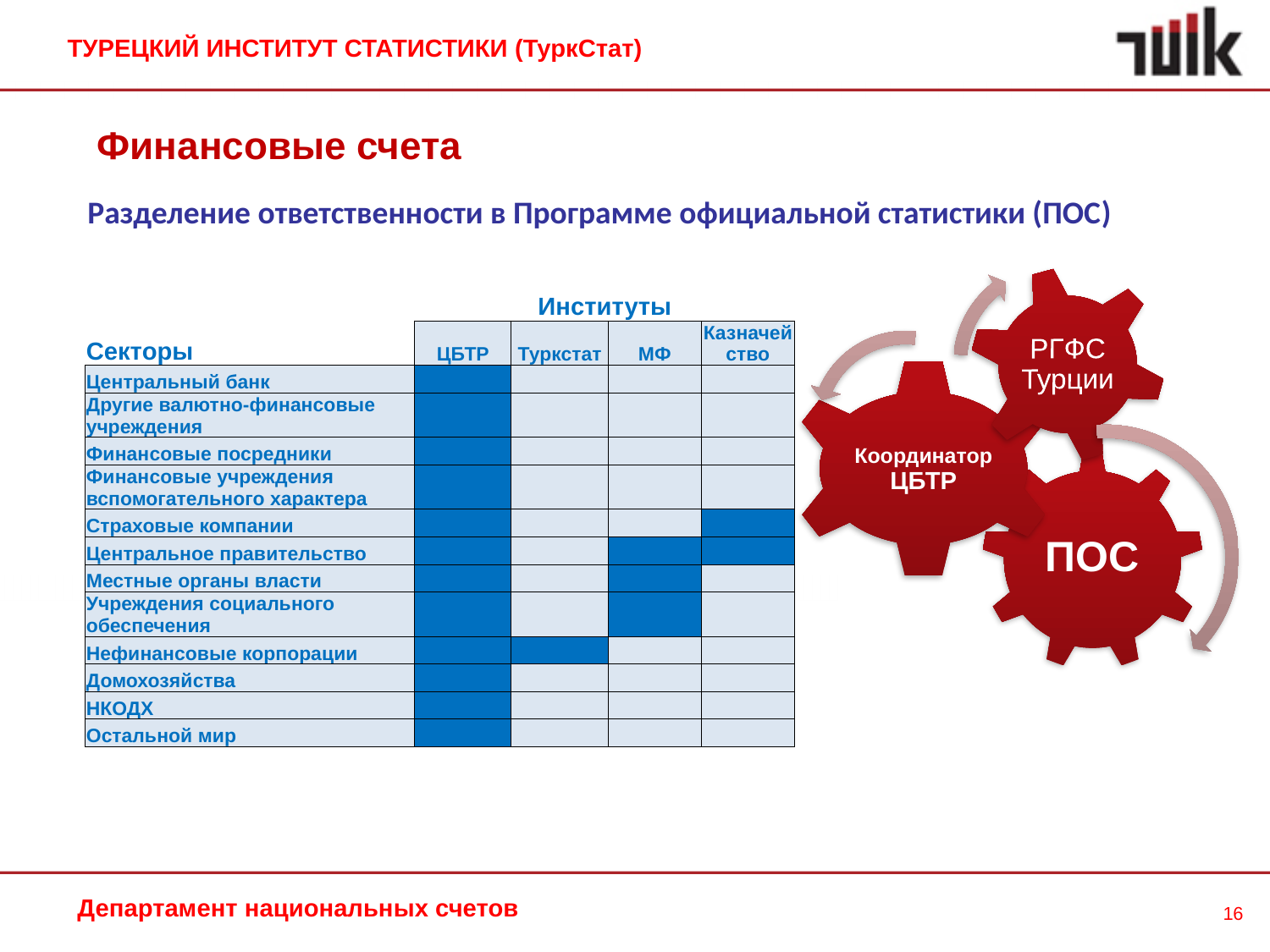

ТУРЕЦКИЙ ИНСТИТУТ СТАТИСТИКИ (ТуркСтат)
Финансовые счета
Разделение ответственности в Программе официальной статистики (ПОС)
ПОС
Координатор ЦБТР
РГФС Турции
|  | Институты |  |  |  |
| --- | --- | --- | --- | --- |
| Секторы | ЦБТР | Туркстат | МФ | Казначейство |
| Центральный банк |  |  |  |  |
| Другие валютно-финансовые учреждения |  |  |  |  |
| Финансовые посредники |  |  |  |  |
| Финансовые учреждения вспомогательного характера |  |  |  |  |
| Страховые компании |  |  |  |  |
| Центральное правительство |  |  |  |  |
| Местные органы власти |  |  |  |  |
| Учреждения социального обеспечения |  |  |  |  |
| Нефинансовые корпорации |  |  |  |  |
| Домохозяйства |  |  |  |  |
| НКОДХ |  |  |  |  |
| Остальной мир |  |  |  |  |
Департамент национальных счетов
16